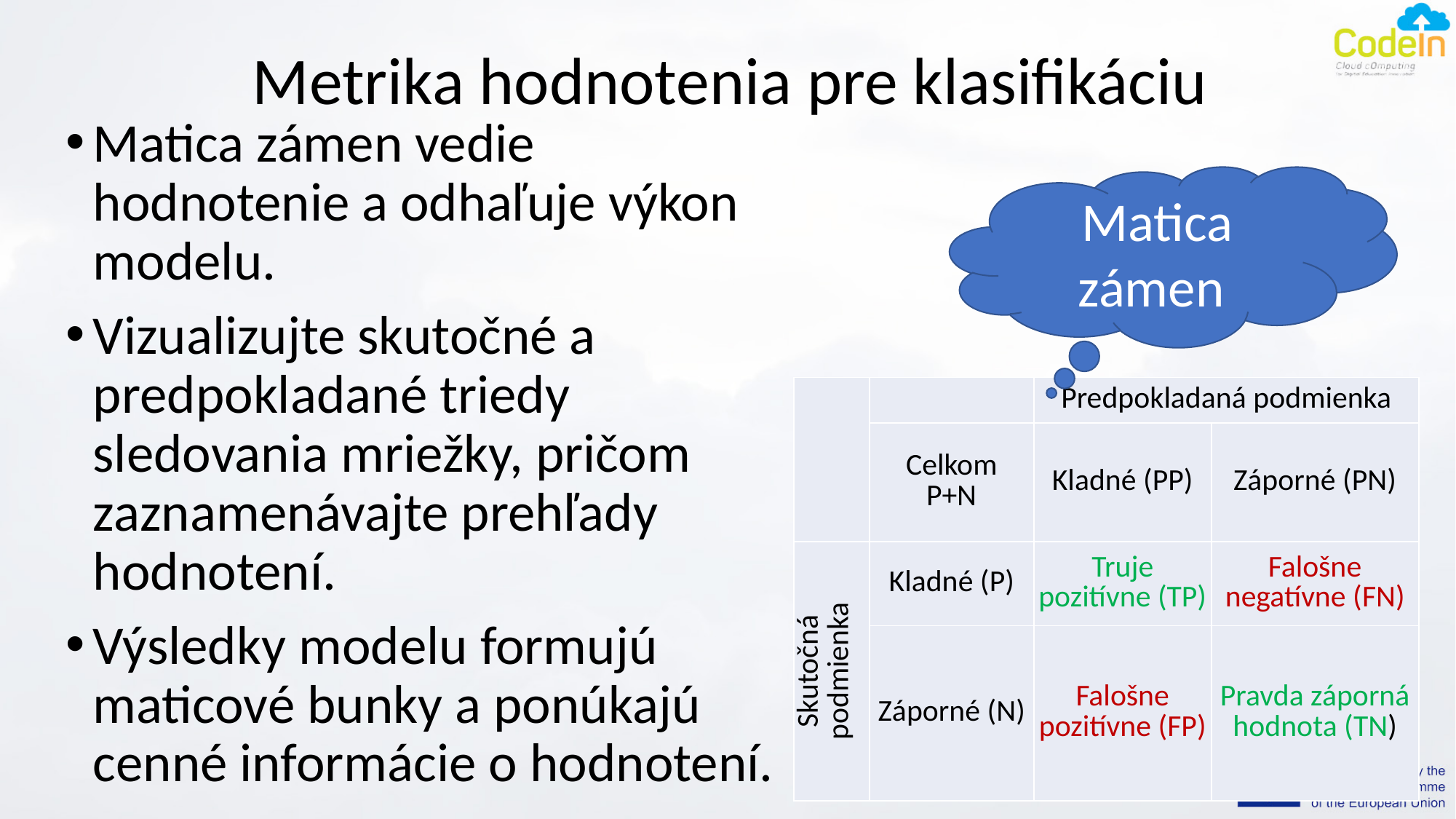

# Metrika hodnotenia pre klasifikáciu
Matica zámen vedie hodnotenie a odhaľuje výkon modelu.
Vizualizujte skutočné a predpokladané triedy sledovania mriežky, pričom zaznamenávajte prehľady hodnotení.
Výsledky modelu formujú maticové bunky a ponúkajú cenné informácie o hodnotení.
Matica zámen
|  |  | Predpokladaná podmienka |  |
| --- | --- | --- | --- |
|  | Celkom P+N | Kladné (PP) | Záporné (PN) |
| Skutočná podmienka | Kladné (P) | Truje pozitívne (TP) | Falošne negatívne (FN) |
|  | Záporné (N) | Falošne pozitívne (FP) | Pravda záporná hodnota (TN) |